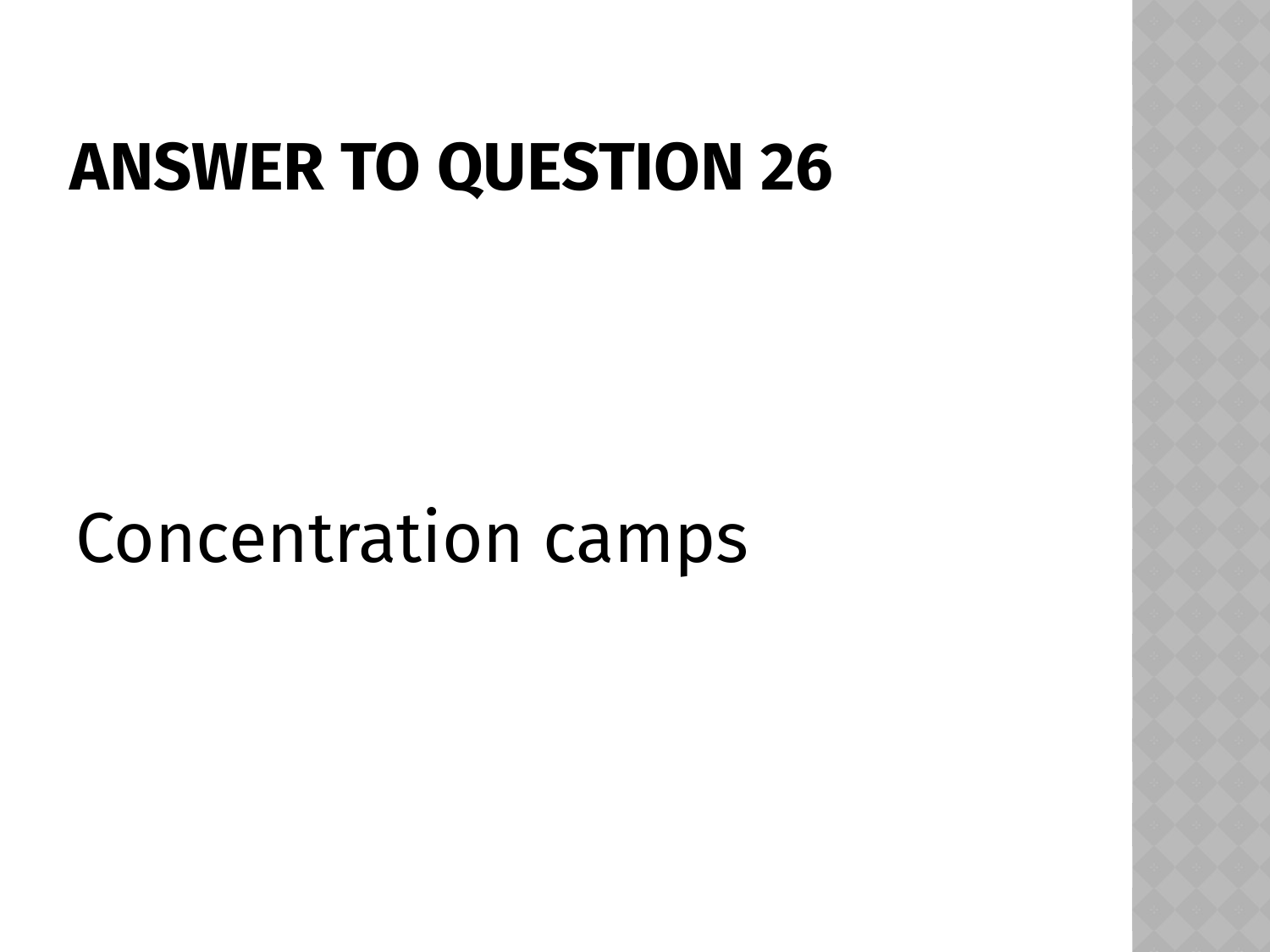

# Answer to Question 26

Concentration camps